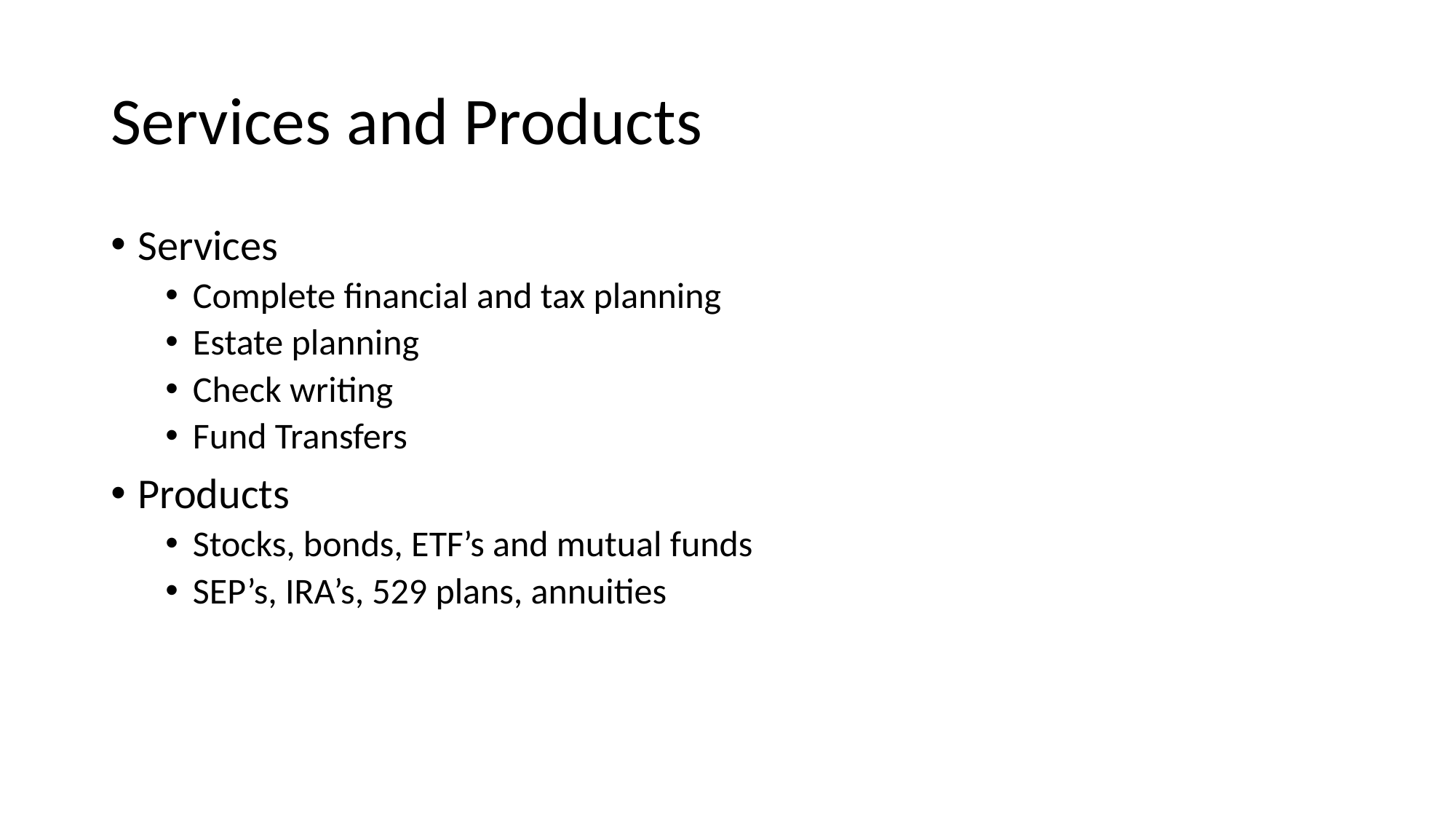

# Services and Products
Services
Complete financial and tax planning
Estate planning
Check writing
Fund Transfers
Products
Stocks, bonds, ETF’s and mutual funds
SEP’s, IRA’s, 529 plans, annuities